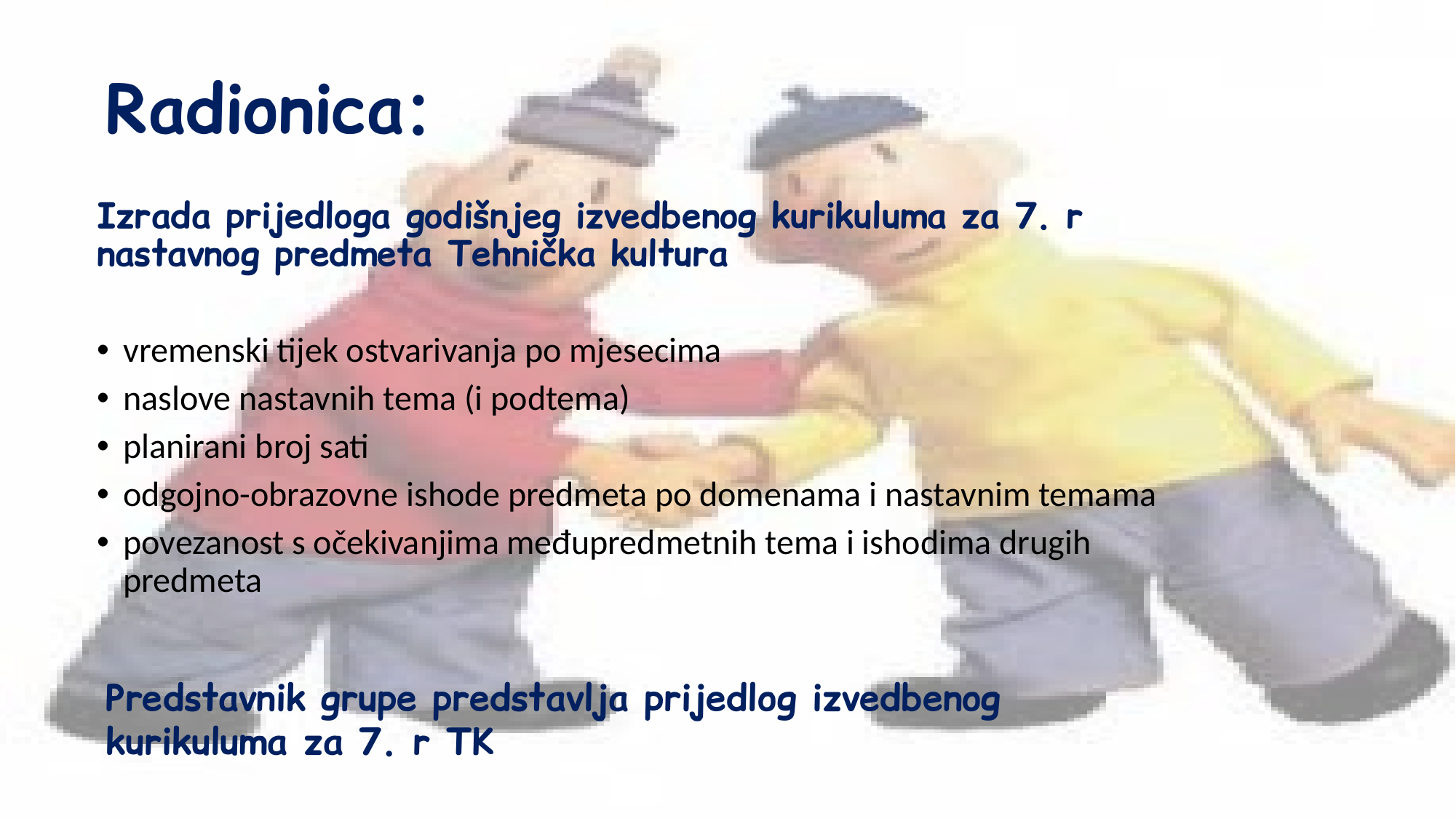

# Radionica:
Izrada prijedloga godišnjeg izvedbenog kurikuluma za 7. r nastavnog predmeta Tehnička kultura

vremenski tijek ostvarivanja po mjesecima
naslove nastavnih tema (i podtema)
planirani broj sati
odgojno-obrazovne ishode predmeta po domenama i nastavnim temama
povezanost s očekivanjima međupredmetnih tema i ishodima drugih predmeta

Predstavnik grupe predstavlja prijedlog izvedbenog kurikuluma za 7. r TK